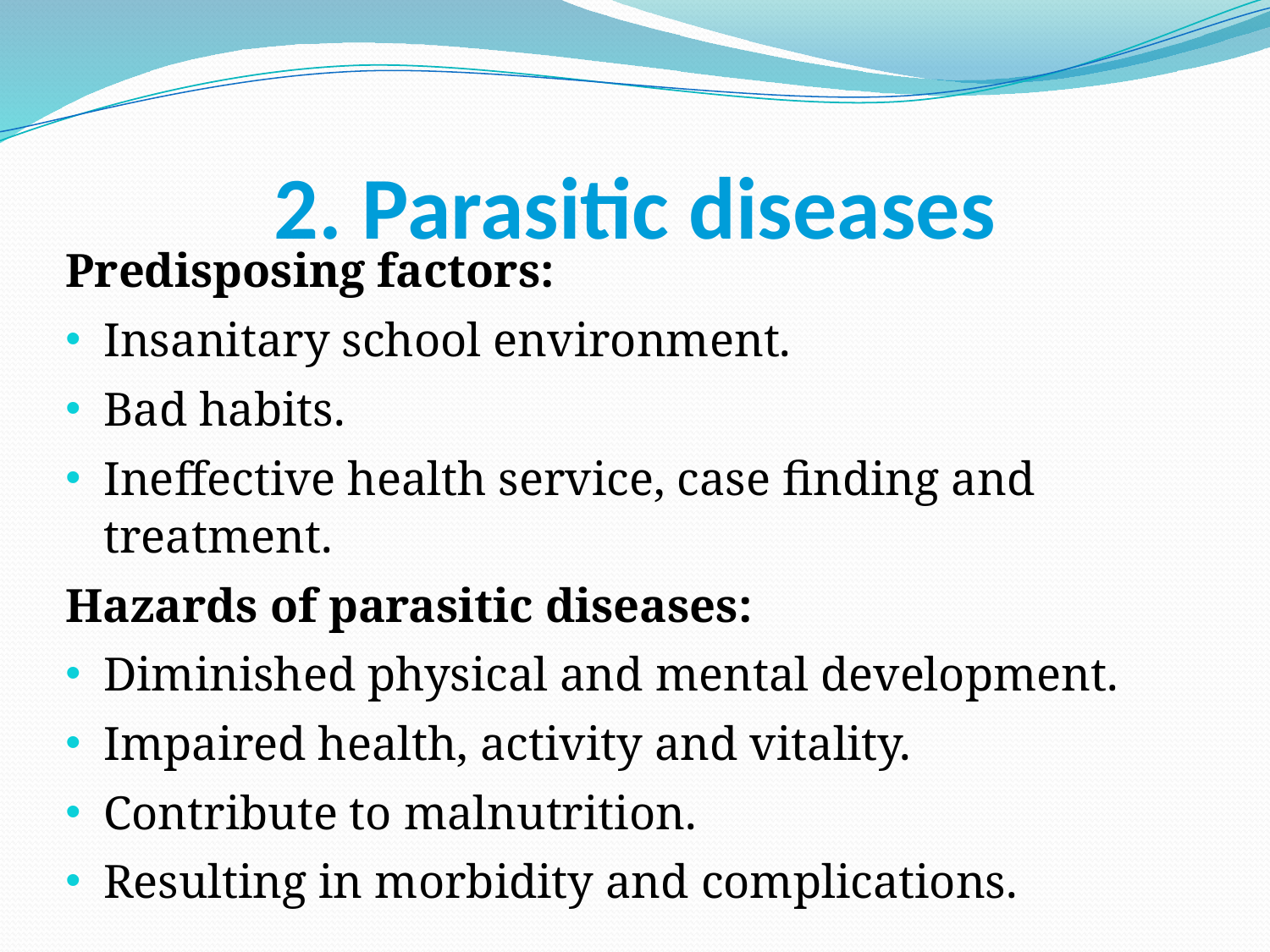

# 2. Parasitic diseases
Predisposing factors:
Insanitary school environment.
Bad habits.
Ineffective health service, case finding and treatment.
Hazards of parasitic diseases:
Diminished physical and mental development.
Impaired health, activity and vitality.
Contribute to malnutrition.
Resulting in morbidity and complications.